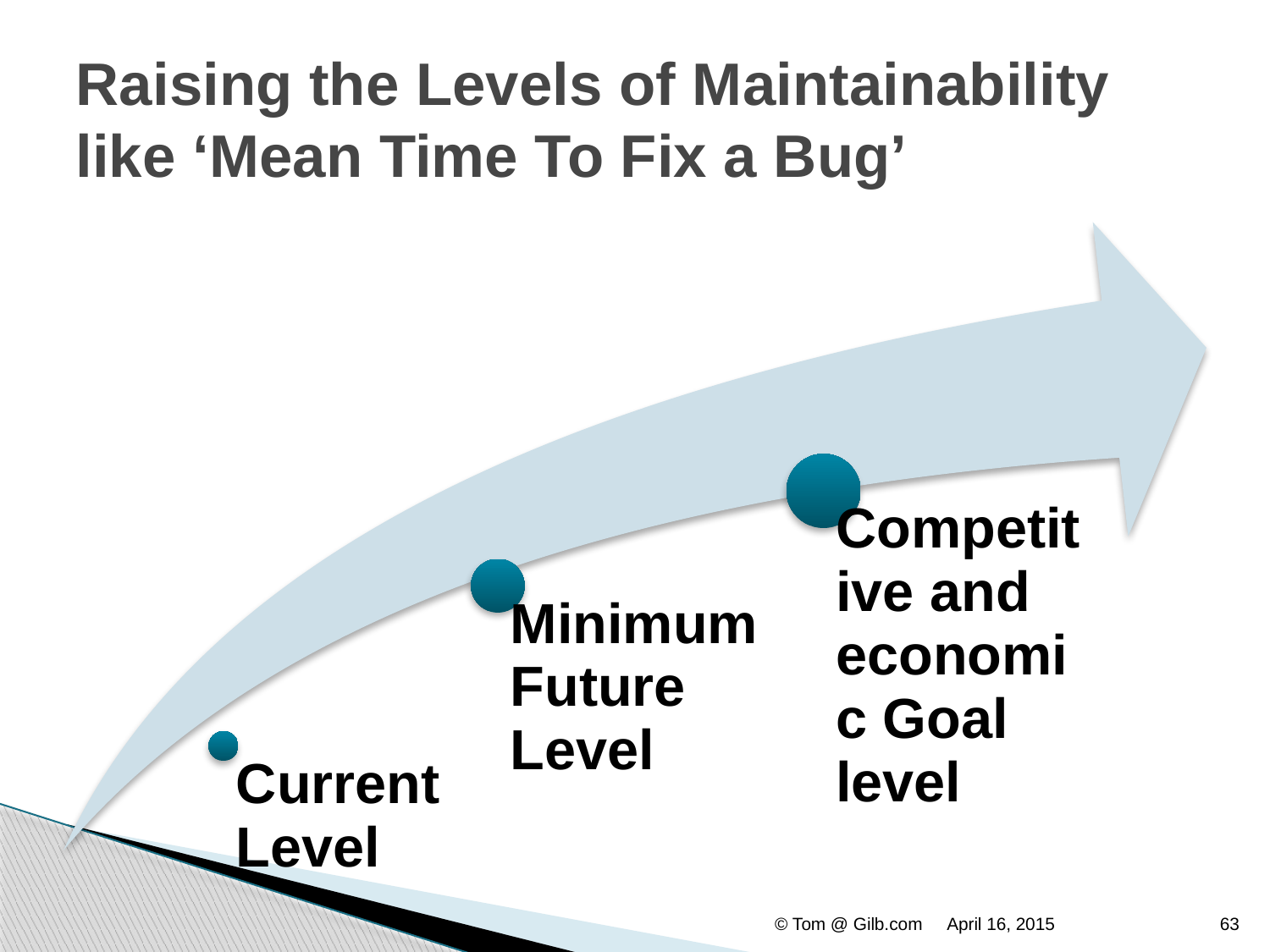

# Raising the Levels of Maintainability like ‘Mean Time To Fix a Bug’
Current
Level
Minimum Future Level
Competitive and economic Goal level
© Tom @ Gilb.com
April 16, 2015
63